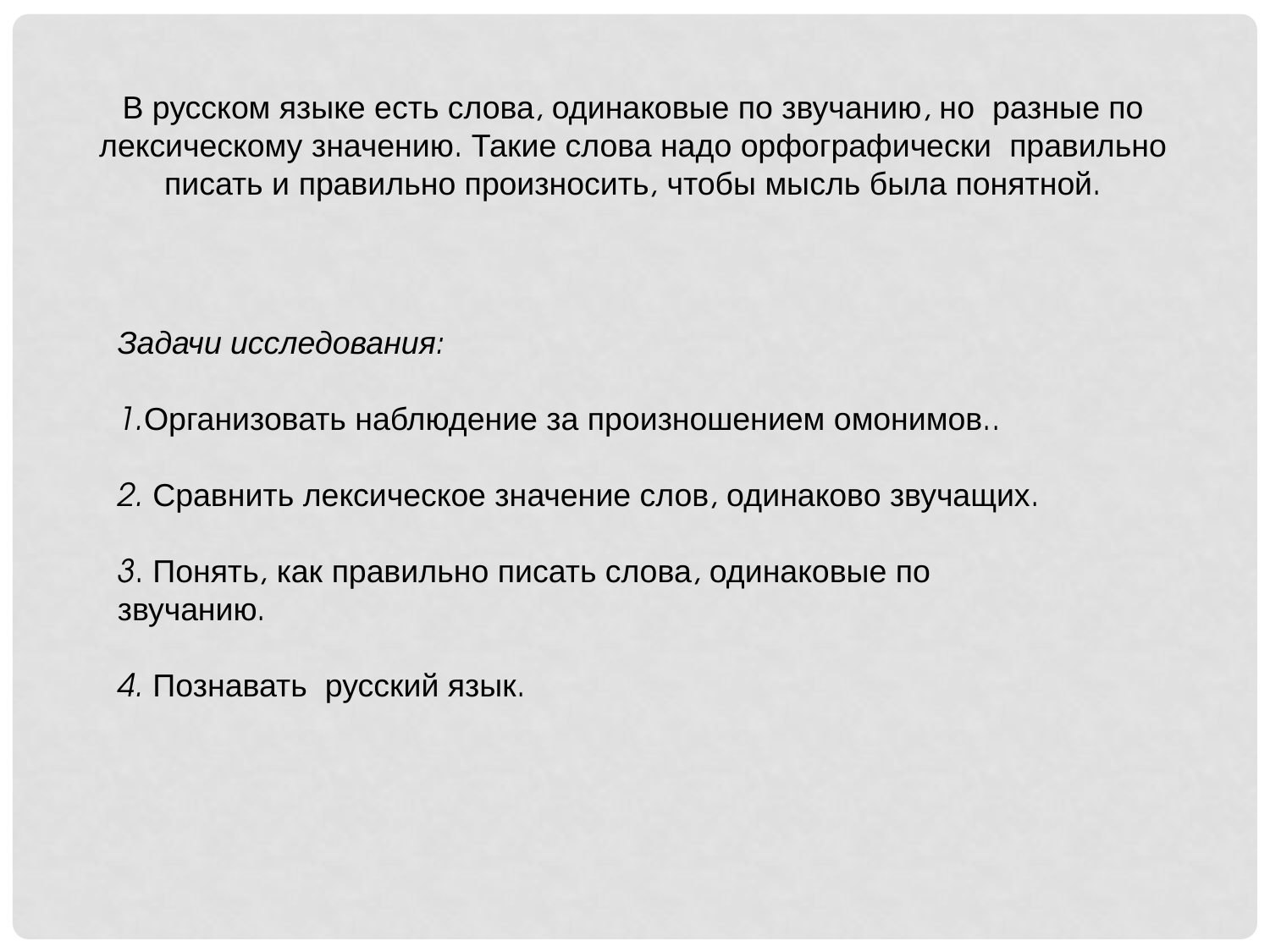

В русском языке есть слова, одинаковые по звучанию, но  разные по лексическому значению. Такие слова надо орфографически  правильно писать и правильно произносить, чтобы мысль была понятной.

Задачи исследования:

1.Организовать наблюдение за произношением омонимов..

2. Сравнить лексическое значение слов, одинаково звучащих.

3. Понять, как правильно писать слова, одинаковые по
звучанию.

4. Познавать  русский язык.